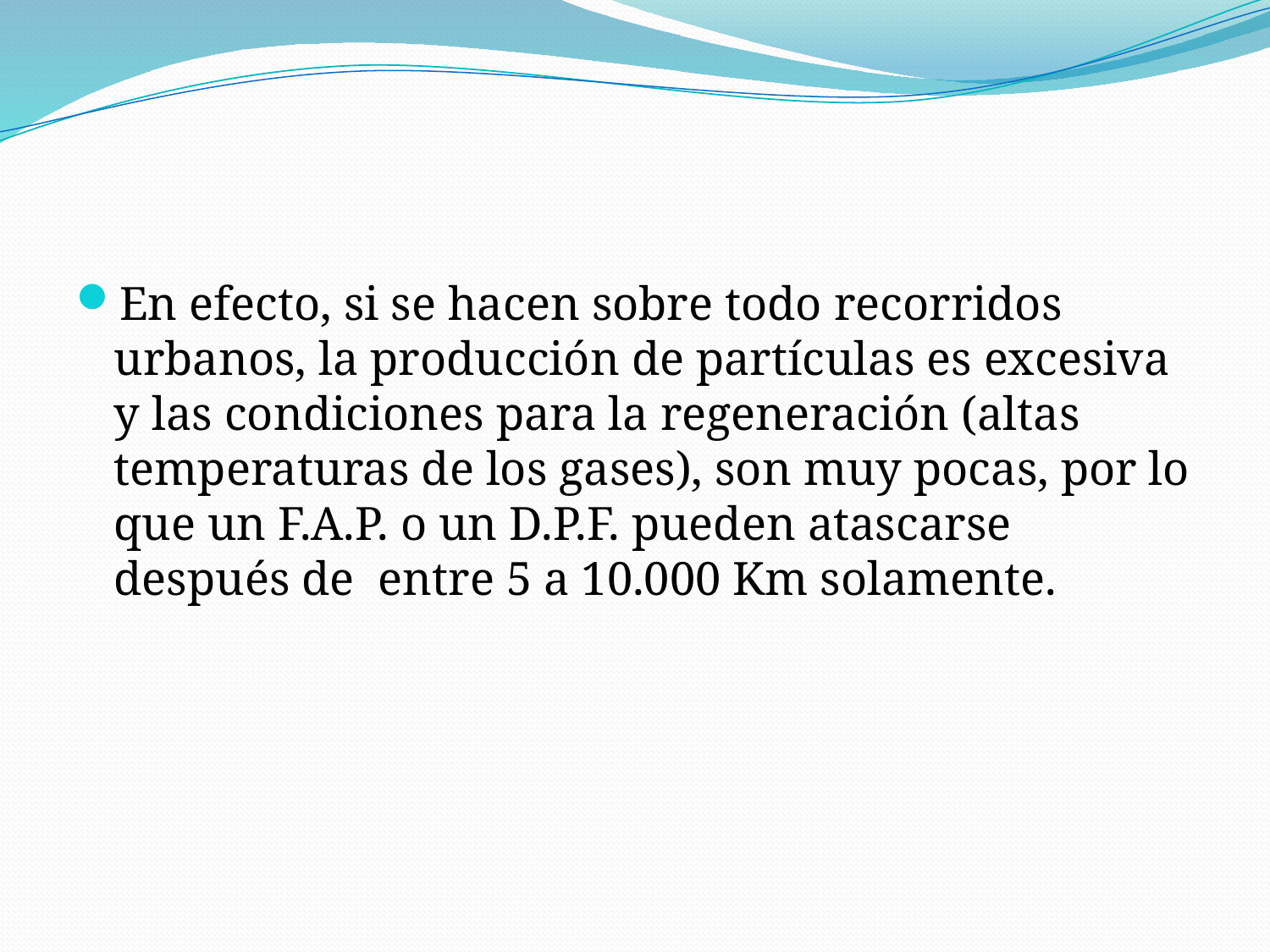

#
En efecto, si se hacen sobre todo recorridos urbanos, la producción de partículas es excesiva y las condiciones para la regeneración (altas temperaturas de los gases), son muy pocas, por lo que un F.A.P. o un D.P.F. pueden atascarse después de  entre 5 a 10.000 Km solamente.